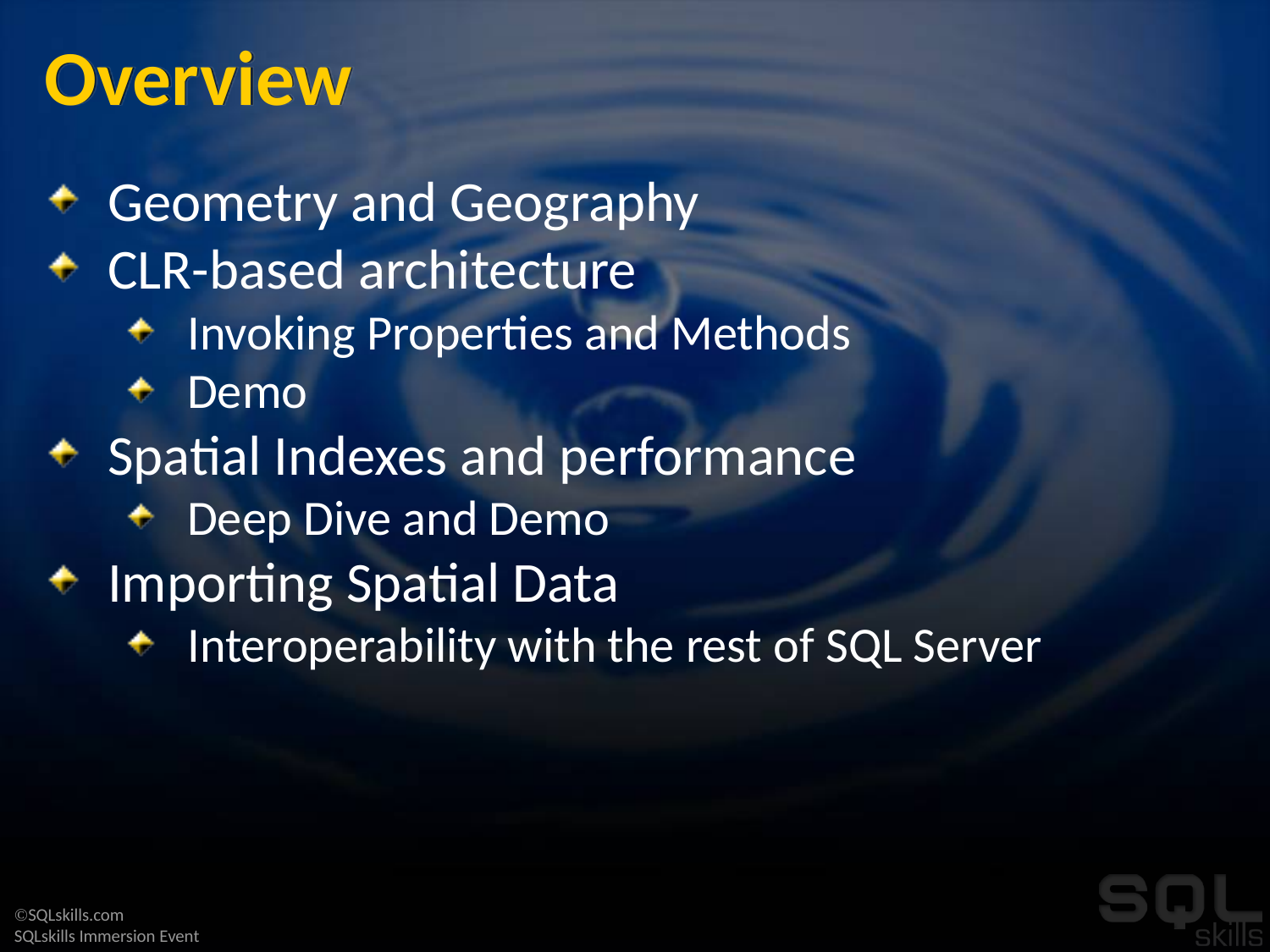

# Overview
Geometry and Geography
CLR-based architecture
Invoking Properties and Methods
Demo
Spatial Indexes and performance
Deep Dive and Demo
Importing Spatial Data
Interoperability with the rest of SQL Server